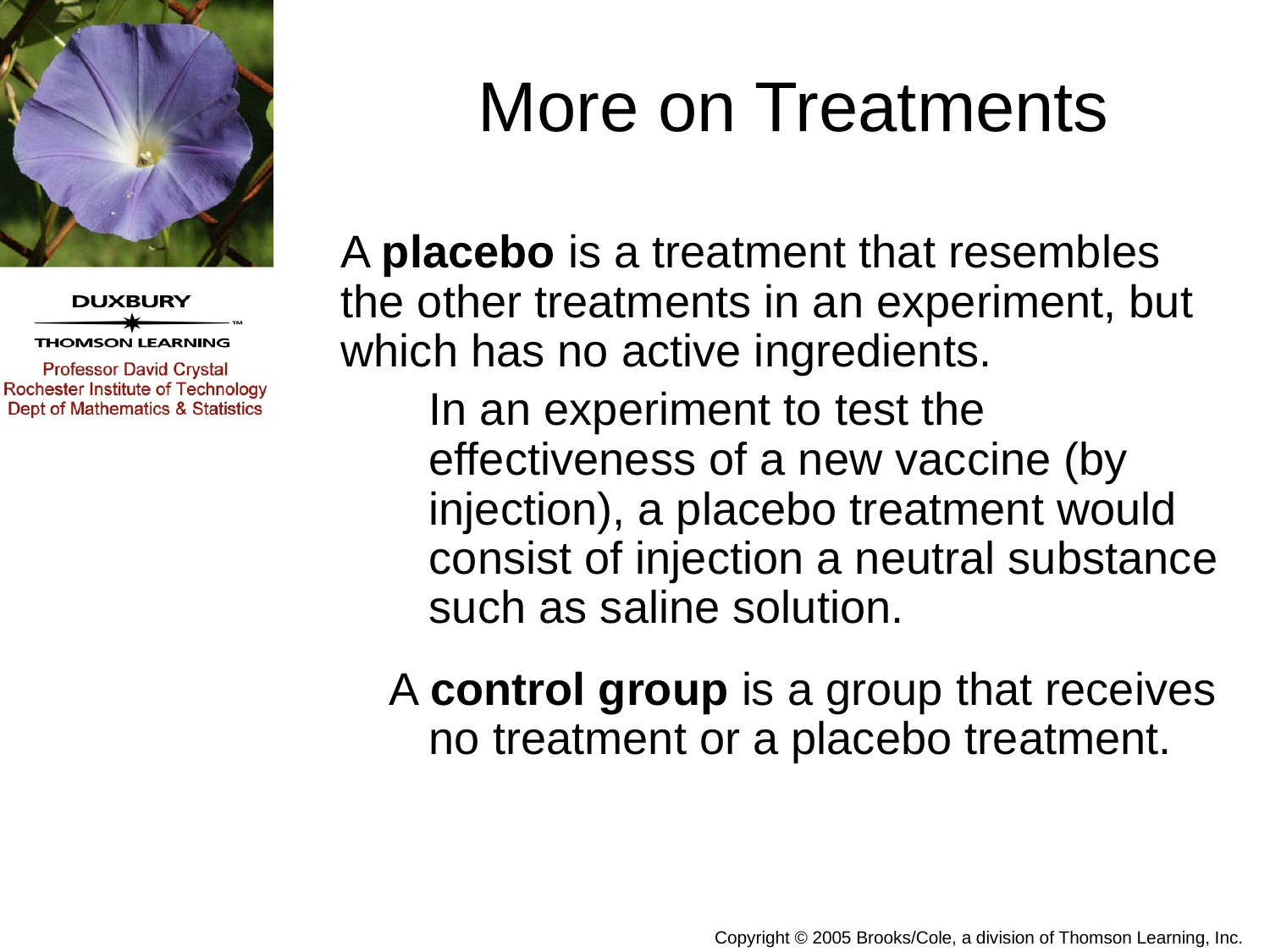

# More on Treatments
A placebo is a treatment that resembles the other treatments in an experiment, but which has no active ingredients.
	In an experiment to test the effectiveness of a new vaccine (by injection), a placebo treatment would consist of injection a neutral substance such as saline solution.
A control group is a group that receives no treatment or a placebo treatment.